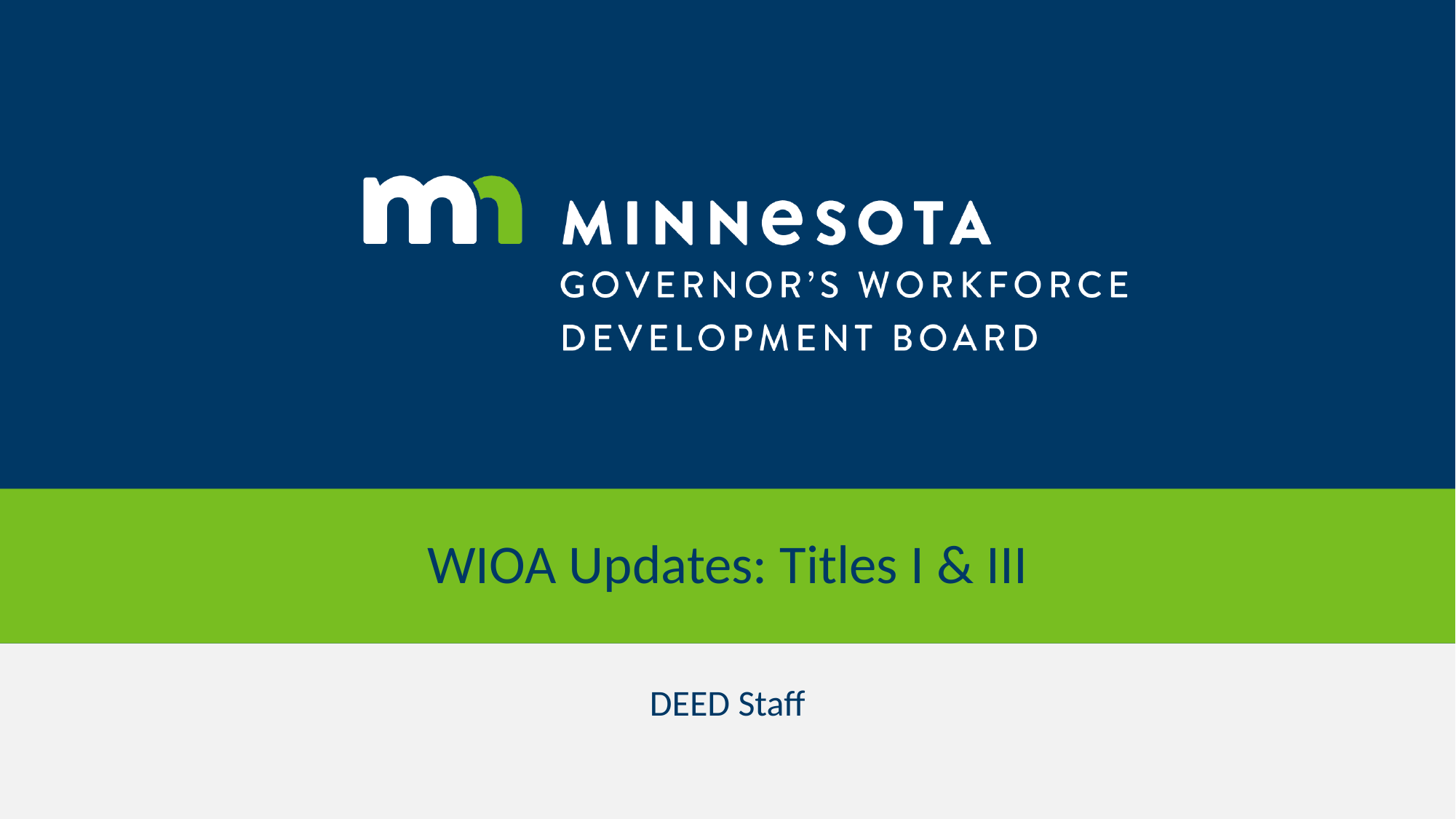

40
# WIOA Updates: Titles I & III
DEED Staff